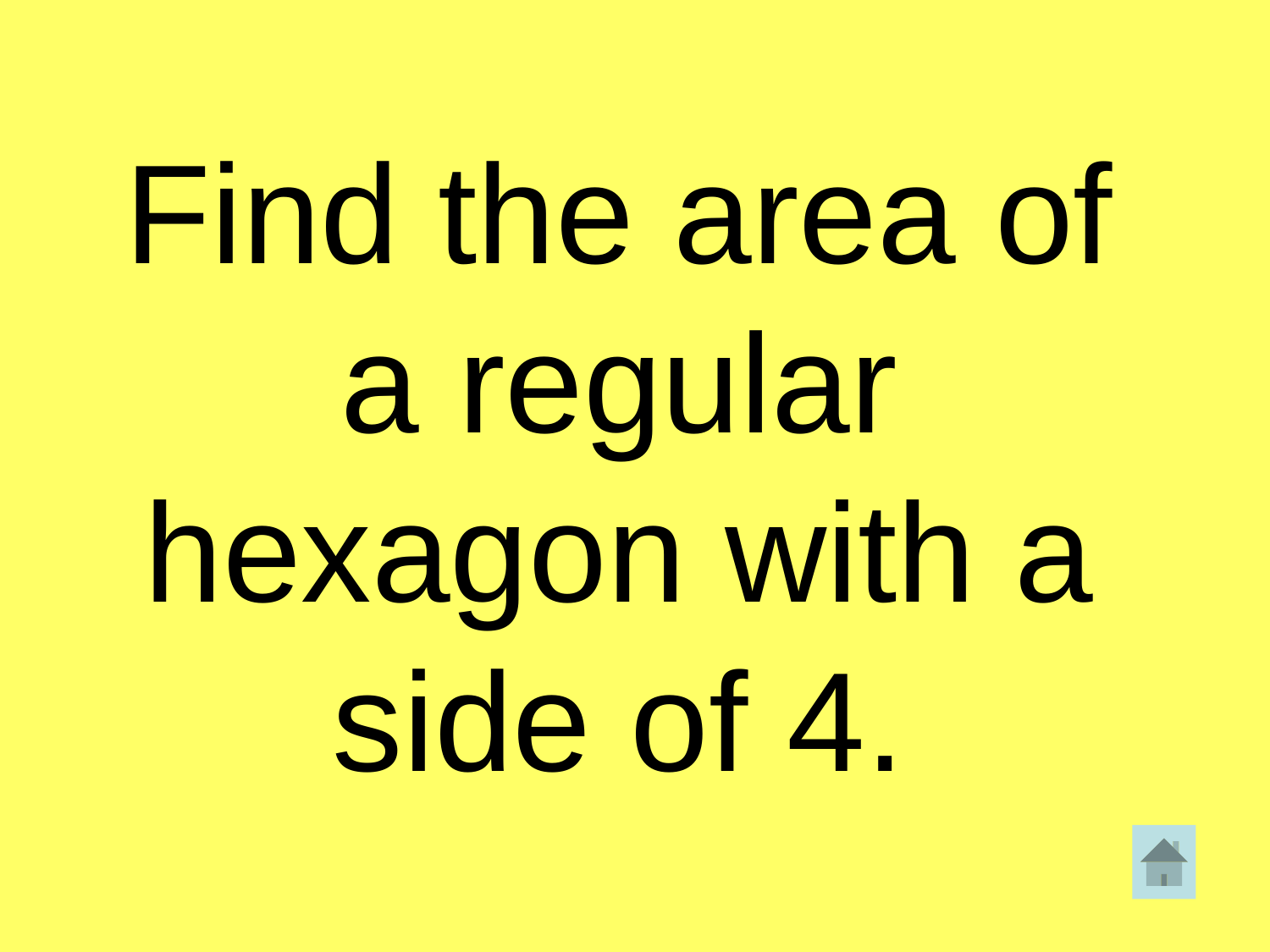

Find the area of a regular hexagon with a side of 4.